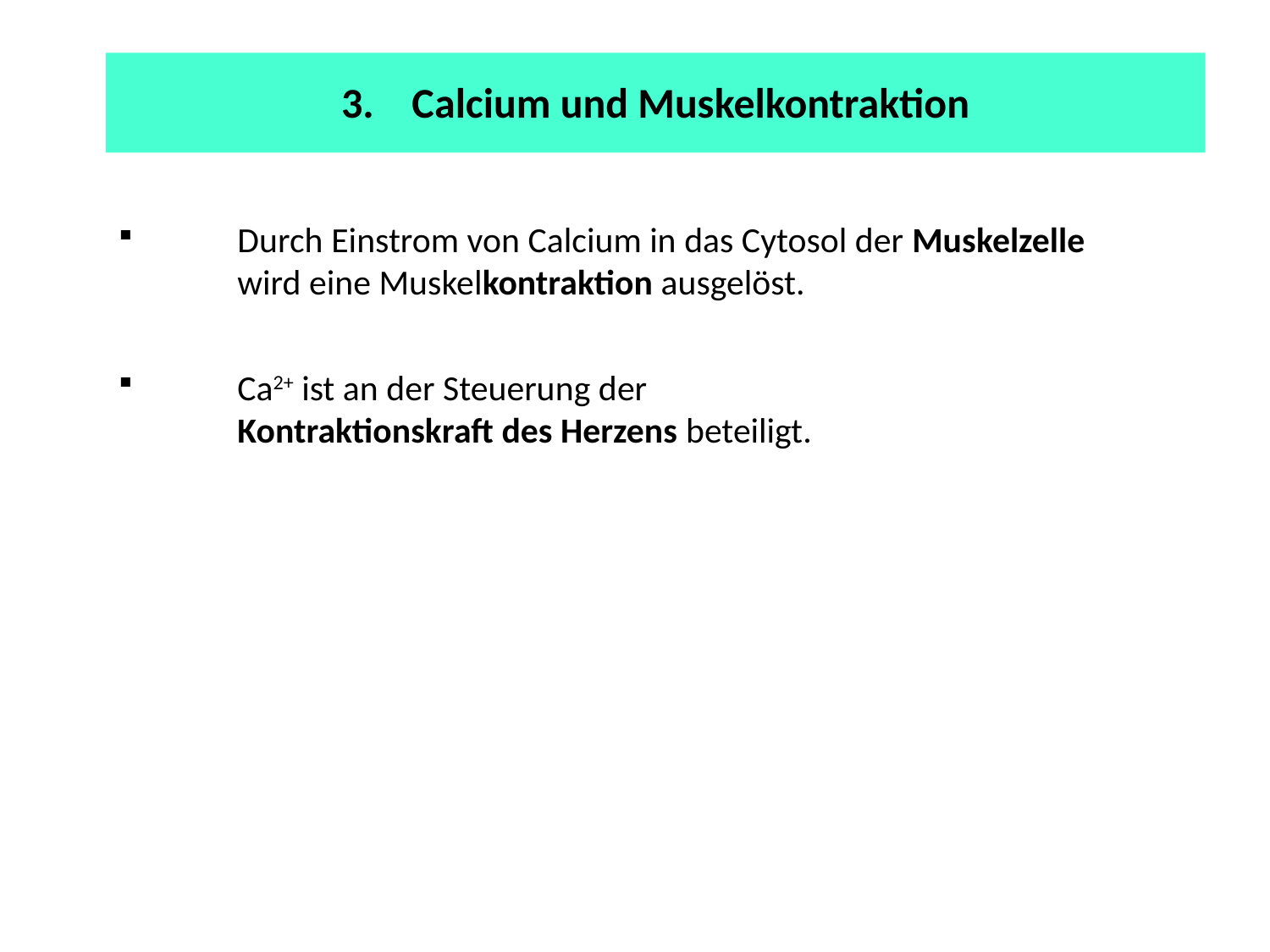

3.    Calcium und Muskelkontraktion
 	Durch Einstrom von Calcium in das Cytosol der Muskelzelle
	wird eine Muskelkontraktion ausgelöst.
 	Ca2+ ist an der Steuerung der
	Kontraktionskraft des Herzens beteiligt.